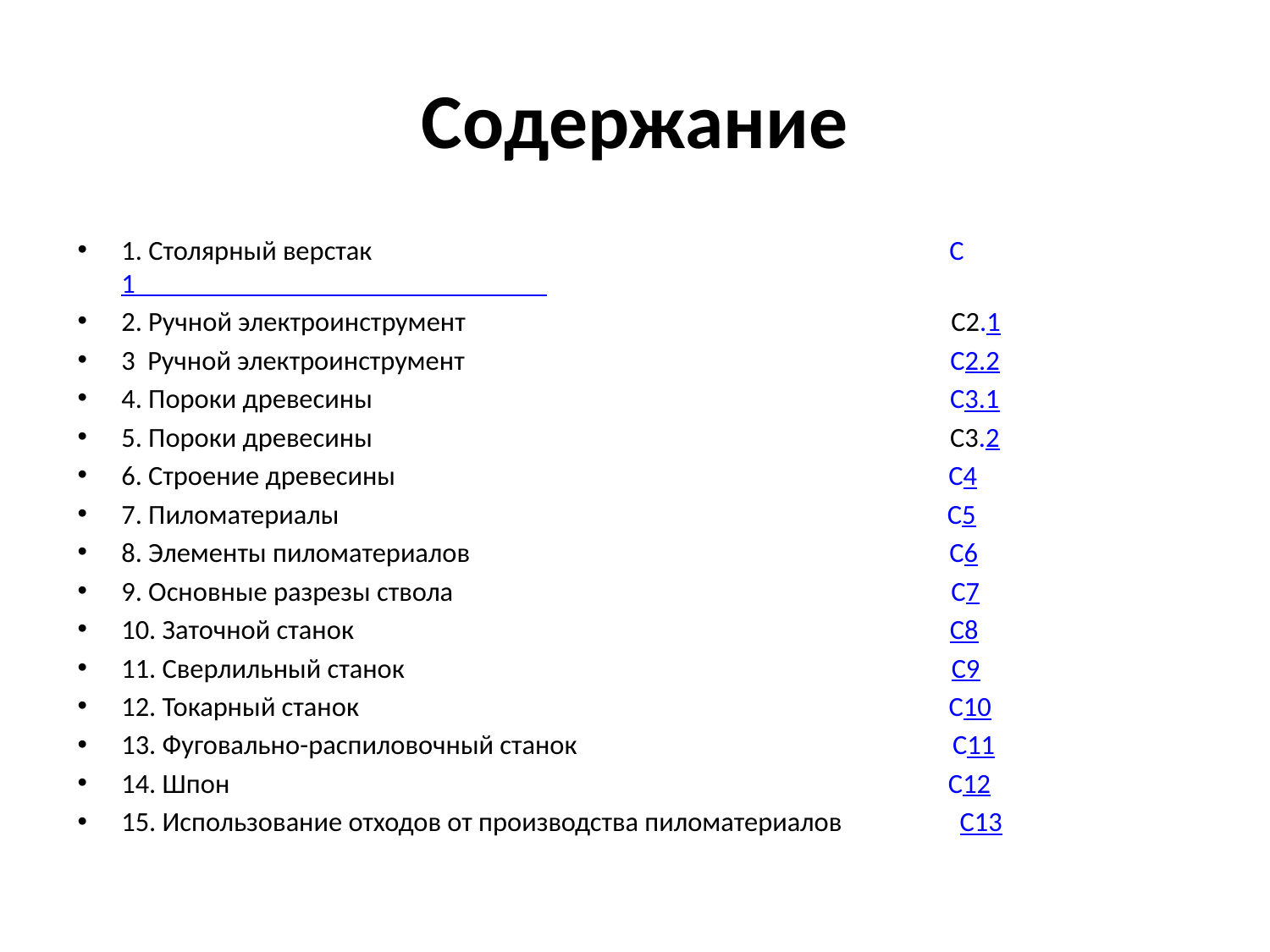

# Содержание
1. Столярный верстак                                                                                              C1
2. Ручной электроинструмент                                                                               C2.1
3  Ручной электроинструмент                                                                               C2.2
4. Пороки древесины                                                                                              C3.1
5. Пороки древесины                                                                                              C3.2
6. Строение древесины                                                                                          C4
7. Пиломатериалы                                                                                                   C5
8. Элементы пиломатериалов                                                                              C6
9. Основные разрезы ствола                                                                                 C7
10. Заточной станок                                                                                                 С8
11. Сверлильный станок                                                                                         С9
12. Токарный станок                                                                                                C10
13. Фуговально-распиловочный станок                                                             C11
14. Шпон                                                                                                                     C12
15. Использование отходов от производства пиломатериалов                   С13